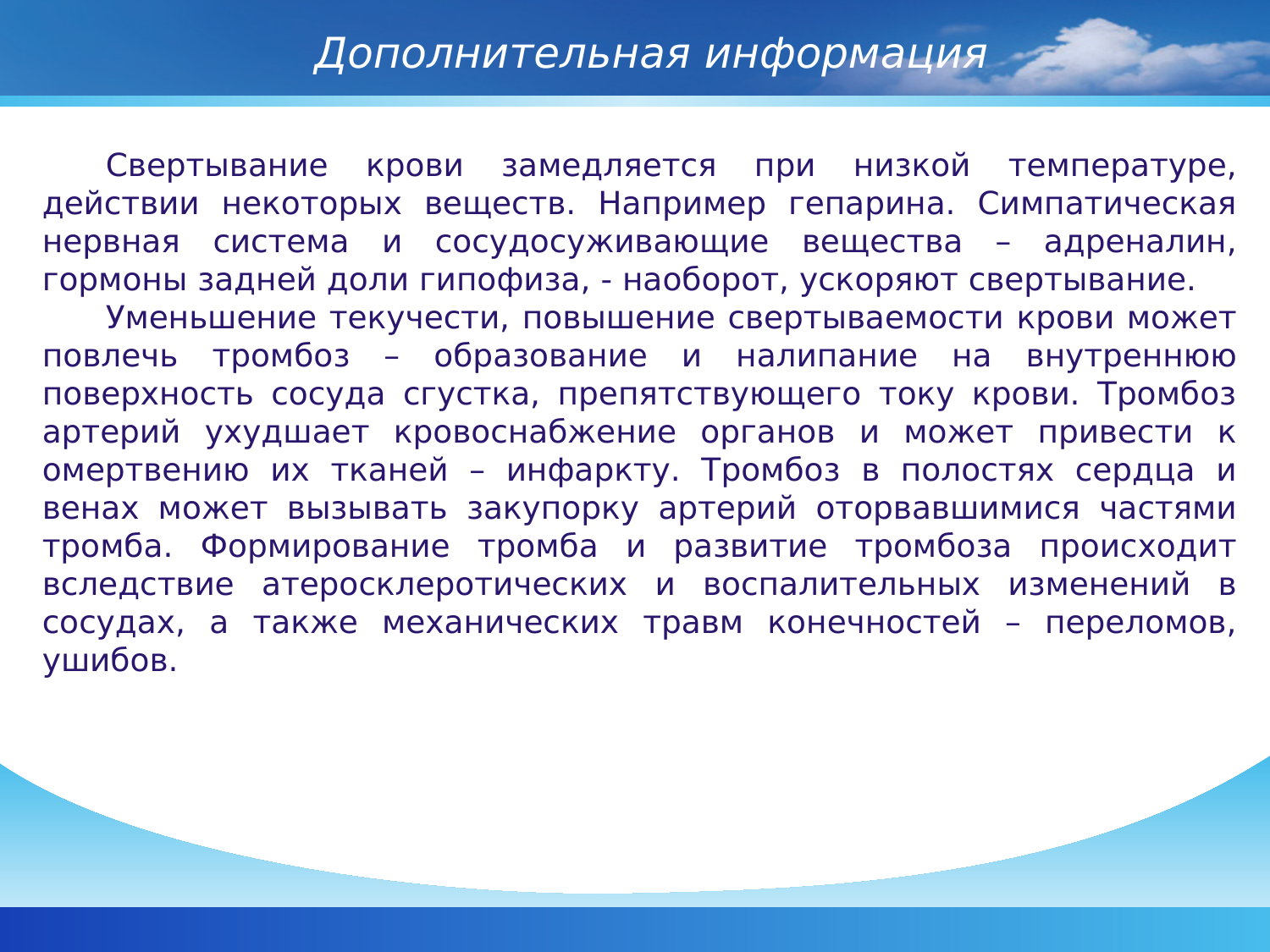

Дополнительная информация
Свертывание крови замедляется при низкой температуре, действии некоторых веществ. Например гепарина. Симпатическая нервная система и сосудосуживающие вещества – адреналин, гормоны задней доли гипофиза, - наоборот, ускоряют свертывание.
Уменьшение текучести, повышение свертываемости крови может повлечь тромбоз – образование и налипание на внутреннюю поверхность сосуда сгустка, препятствующего току крови. Тромбоз артерий ухудшает кровоснабжение органов и может привести к омертвению их тканей – инфаркту. Тромбоз в полостях сердца и венах может вызывать закупорку артерий оторвавшимися частями тромба. Формирование тромба и развитие тромбоза происходит вследствие атеросклеротических и воспалительных изменений в сосудах, а также механических травм конечностей – переломов, ушибов.